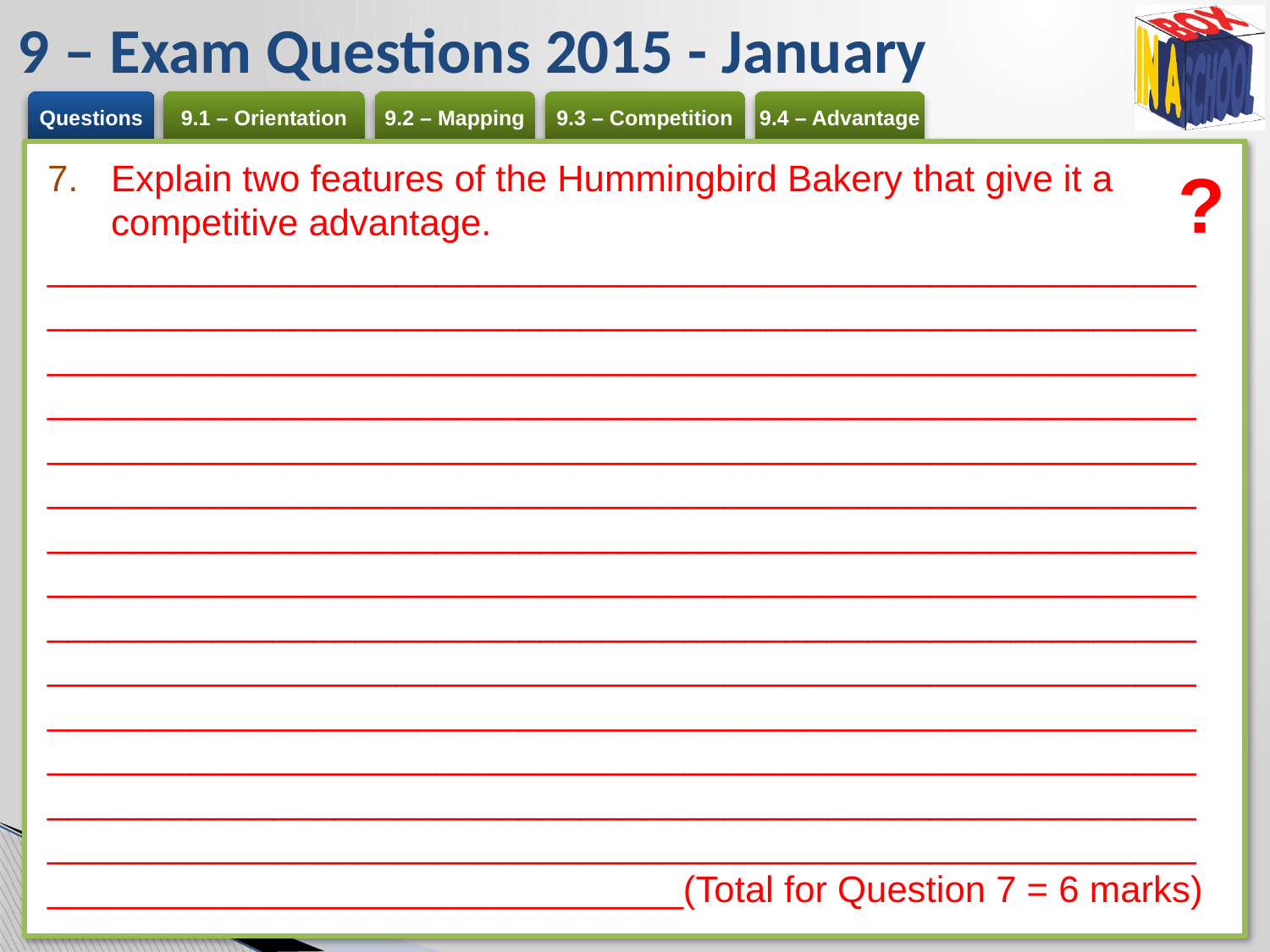

# 9 – Exam Questions 2015 - January
Explain two features of the Hummingbird Bakery that give it a competitive advantage.
_______________________________________________________________________________________________________________________________________________________________________________________________________________________________________________________________________________________________________________________________________________________________________________________________________________________________________________________________________________________________________________________________________________________________________________________________________________________________________________________________________________________________________________________________________________________________________________________________________________________________________________(Total for Question 7 = 6 marks)
?